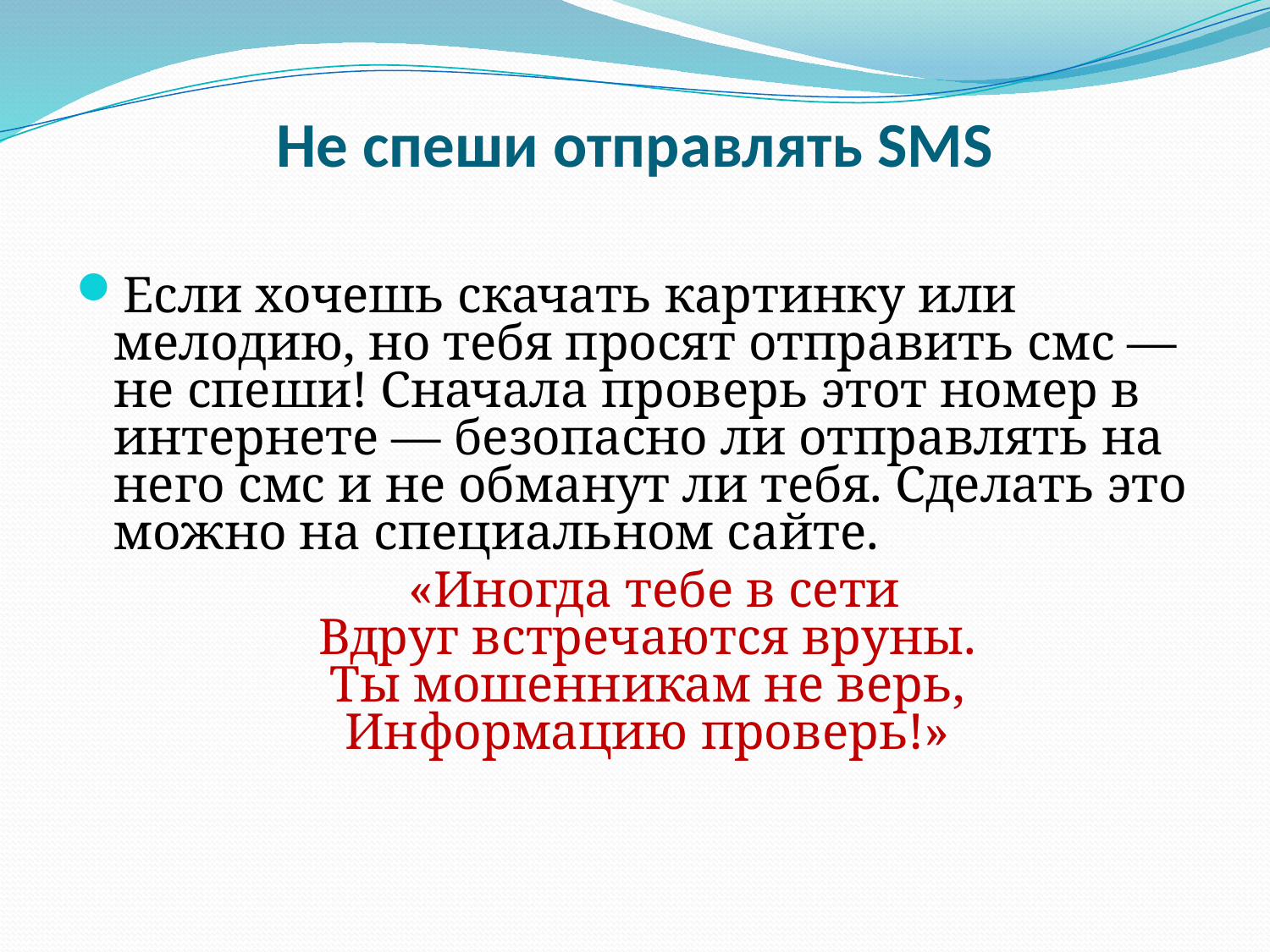

# Не спеши отправлять SMS
Если хочешь скачать картинку или мелодию, но тебя просят отправить смс — не спеши! Сначала проверь этот номер в интернете — безопасно ли отправлять на него смс и не обманут ли тебя. Сделать это можно на специальном сайте.
   «Иногда тебе в сети
Вдруг встречаются вруны. 
Ты мошенникам не верь, 
Информацию проверь!»